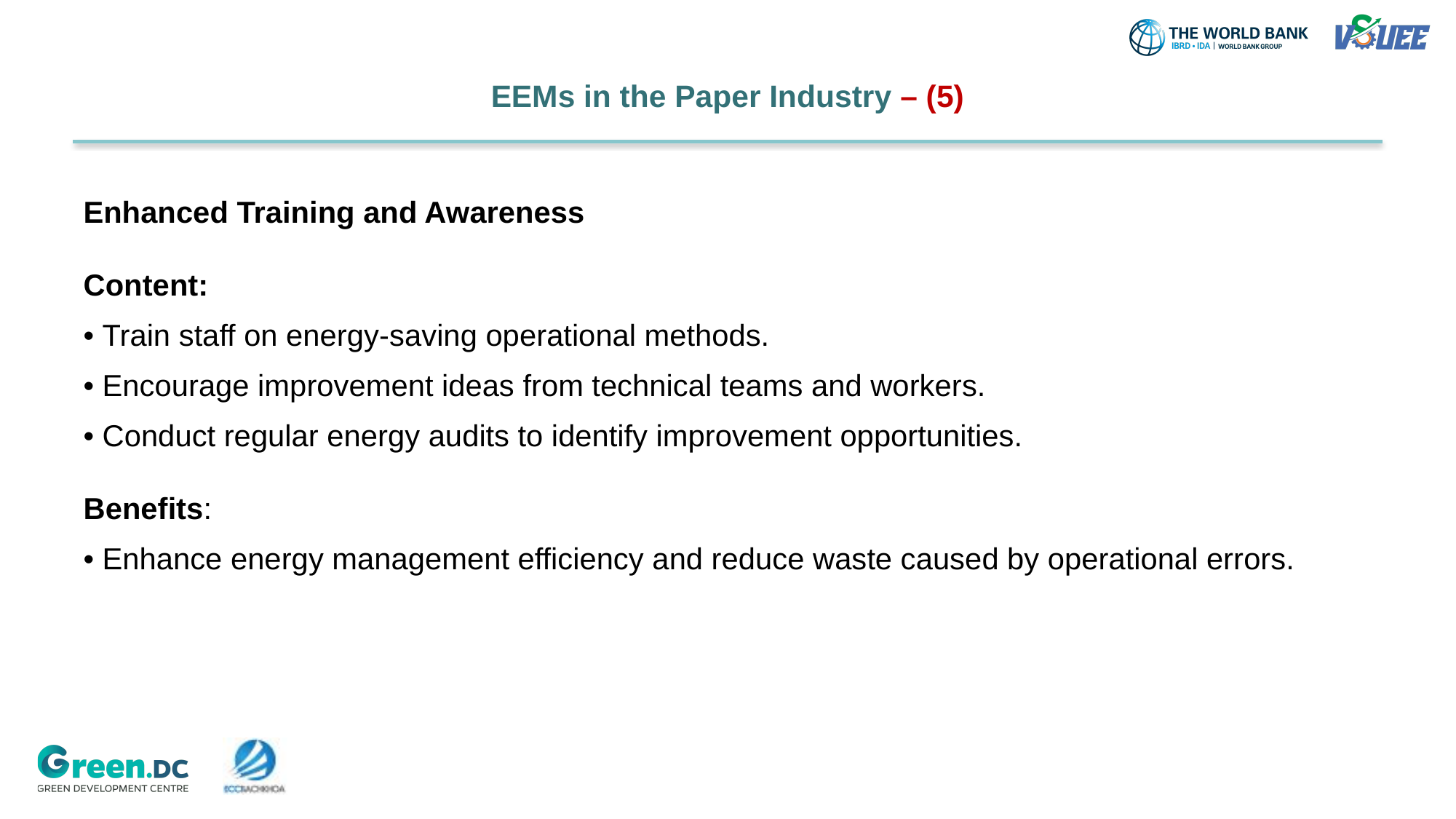

# EEMs in the Paper Industry – (5)
Enhanced Training and Awareness
Content:
• Train staff on energy-saving operational methods.
• Encourage improvement ideas from technical teams and workers.
• Conduct regular energy audits to identify improvement opportunities.
Benefits:
• Enhance energy management efficiency and reduce waste caused by operational errors.